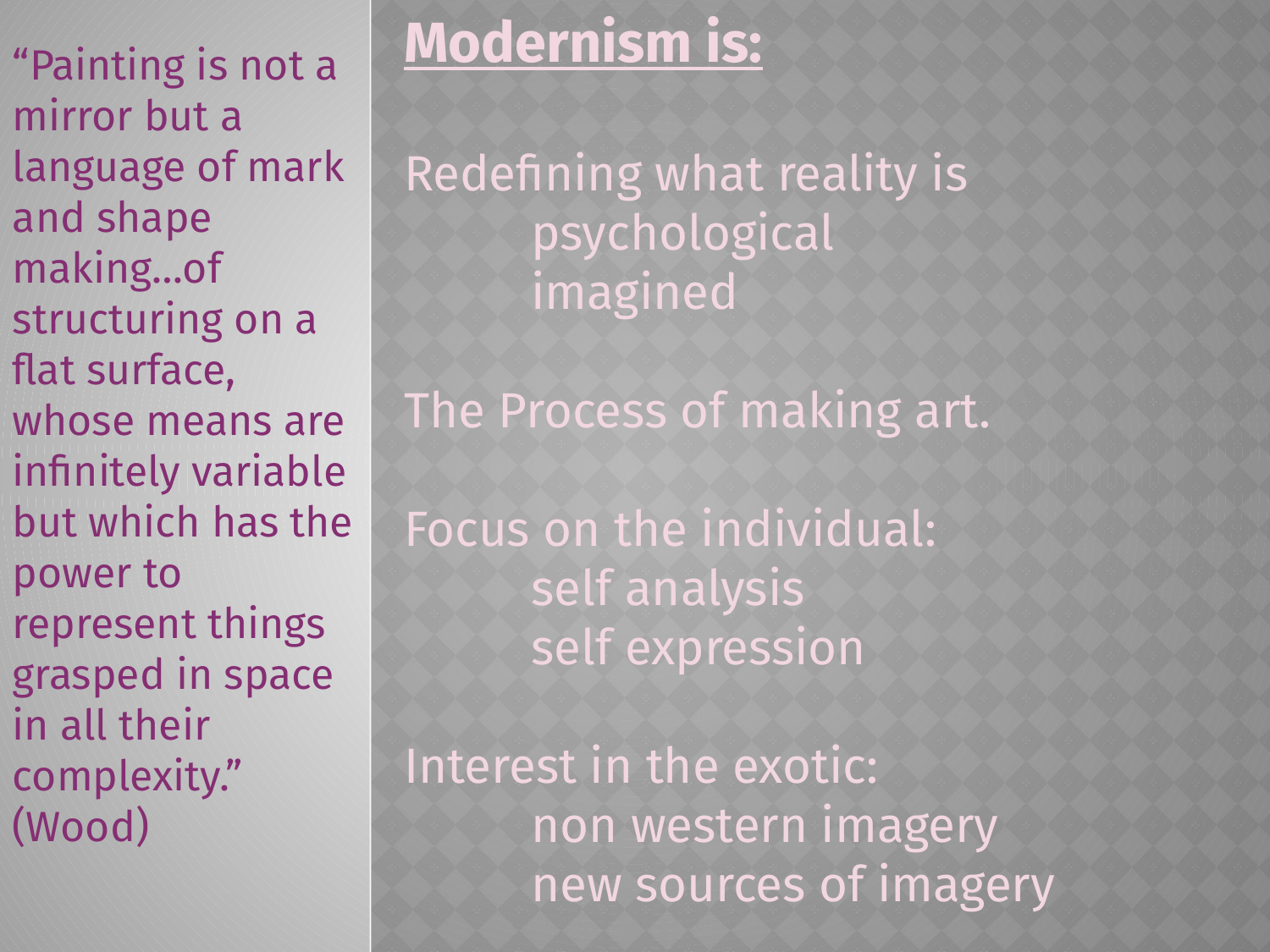

Modernism is:

Redefining what reality is
	psychological
	imagined

The Process of making art.

Focus on the individual:
	self analysis
	self expression

Interest in the exotic:
	non western imagery
	new sources of imagery

“Painting is not a mirror but a language of mark and shape making…of structuring on a flat surface, whose means are infinitely variable but which has the power to represent things grasped in space in all their complexity.”
(Wood)